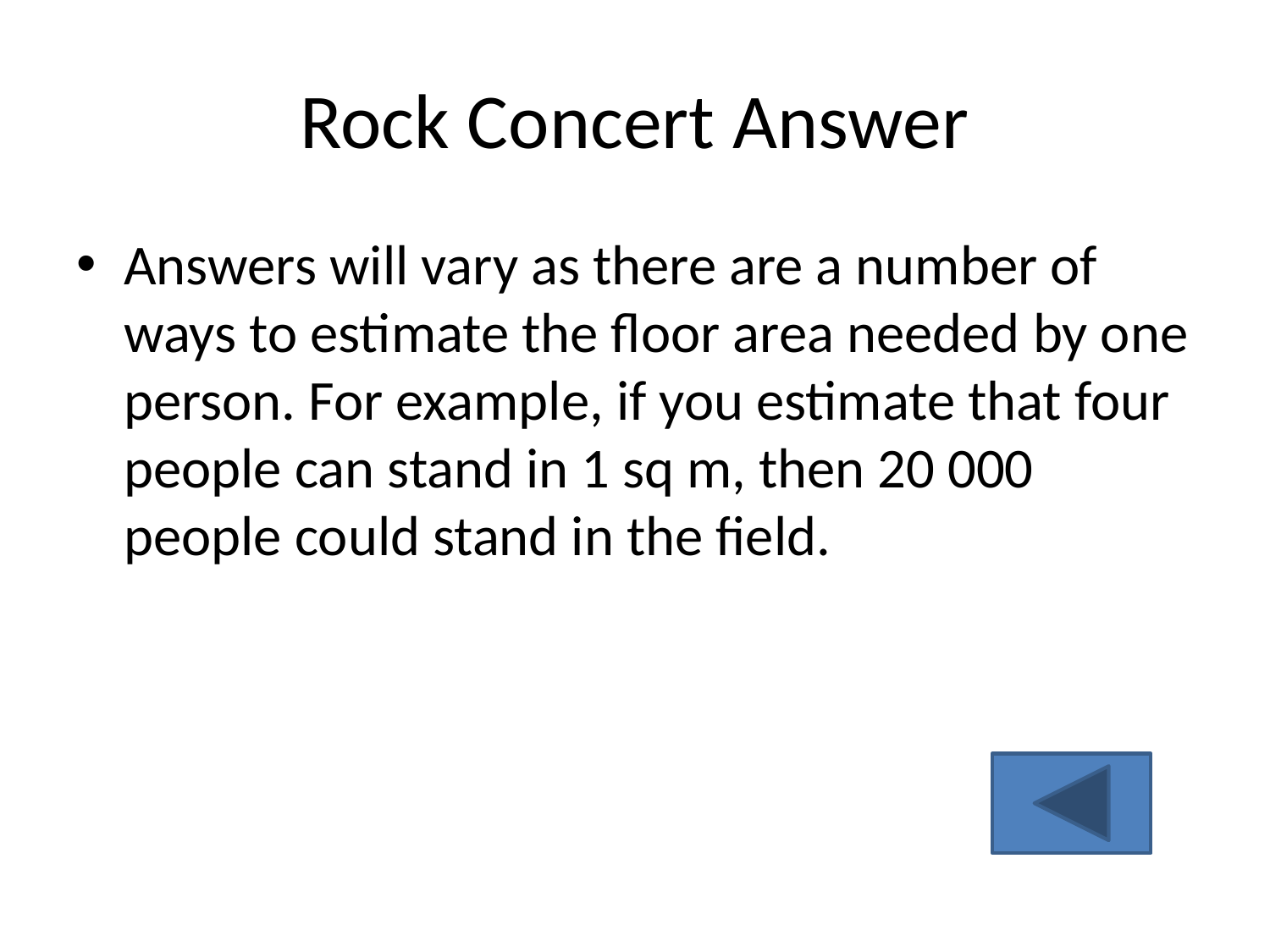

# Rock Concert Answer
Answers will vary as there are a number of ways to estimate the floor area needed by one person. For example, if you estimate that four people can stand in 1 sq m, then 20 000 people could stand in the field.